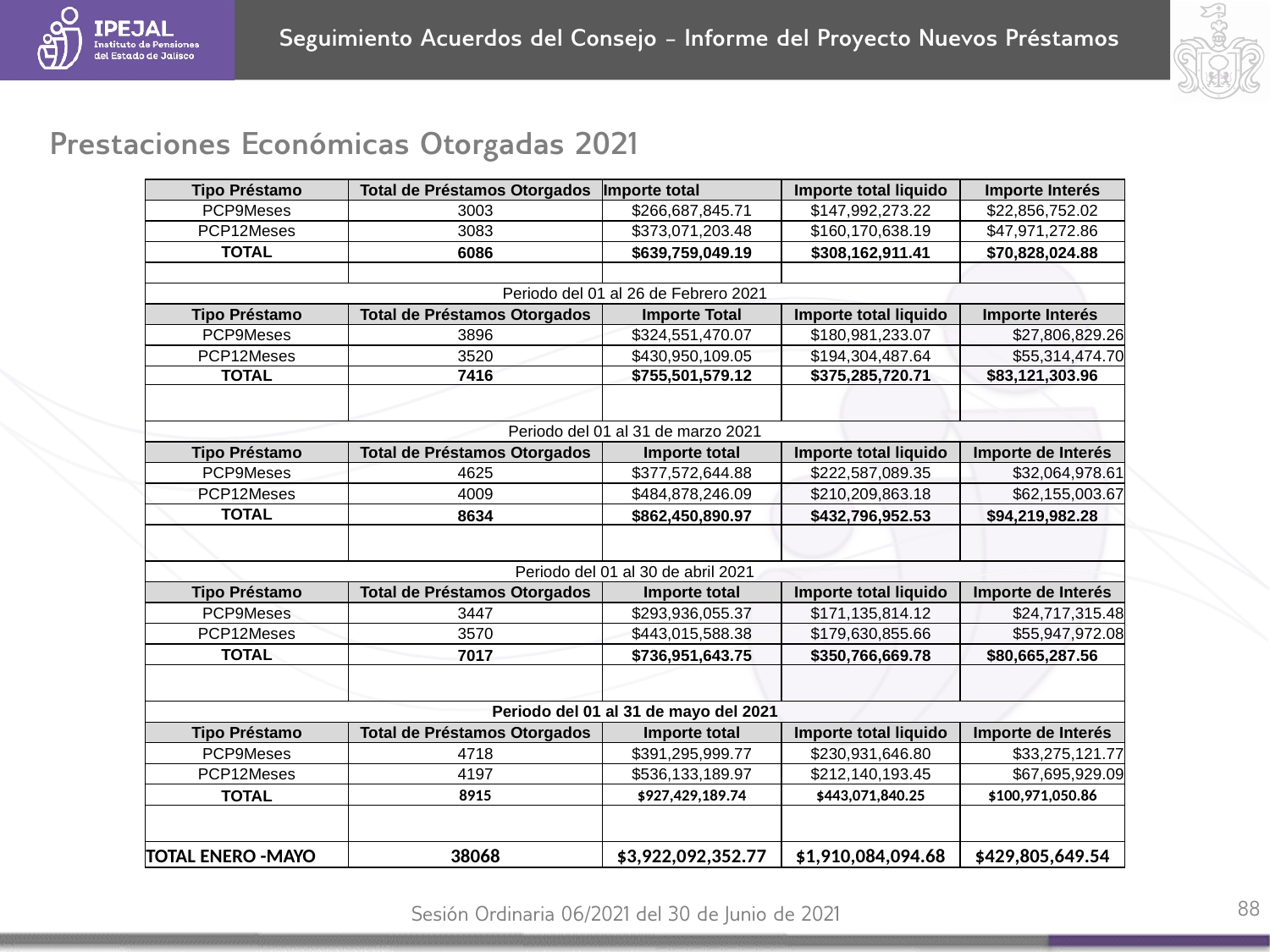

Seguimiento Acuerdos del Consejo – Informe del Proyecto Nuevos Préstamos
Prestaciones Económicas Otorgadas 2021

| Tipo Préstamo | Total de Préstamos Otorgados | Importe total | Importe total liquido | Importe Interés |
| --- | --- | --- | --- | --- |
| PCP9Meses | 3003 | $266,687,845.71 | $147,992,273.22 | $22,856,752.02 |
| PCP12Meses | 3083 | $373,071,203.48 | $160,170,638.19 | $47,971,272.86 |
| TOTAL | 6086 | $639,759,049.19 | $308,162,911.41 | $70,828,024.88 |
|  |  |  |  |  |
| Periodo del 01 al 26 de Febrero 2021 |  |  |  |  |
| Tipo Préstamo | Total de Préstamos Otorgados | Importe Total | Importe total liquido | Importe Interés |
| PCP9Meses | 3896 | $324,551,470.07 | $180,981,233.07 | $27,806,829.26 |
| PCP12Meses | 3520 | $430,950,109.05 | $194,304,487.64 | $55,314,474.70 |
| TOTAL | 7416 | $755,501,579.12 | $375,285,720.71 | $83,121,303.96 |
|  |  |  |  |  |
| Periodo del 01 al 31 de marzo 2021 |  |  |  |  |
| Tipo Préstamo | Total de Préstamos Otorgados | Importe total | Importe total liquido | Importe de Interés |
| PCP9Meses | 4625 | $377,572,644.88 | $222,587,089.35 | $32,064,978.61 |
| PCP12Meses | 4009 | $484,878,246.09 | $210,209,863.18 | $62,155,003.67 |
| TOTAL | 8634 | $862,450,890.97 | $432,796,952.53 | $94,219,982.28 |
|  |  |  |  |  |
| Periodo del 01 al 30 de abril 2021 |  |  |  |  |
| Tipo Préstamo | Total de Préstamos Otorgados | Importe total | Importe total liquido | Importe de Interés |
| PCP9Meses | 3447 | $293,936,055.37 | $171,135,814.12 | $24,717,315.48 |
| PCP12Meses | 3570 | $443,015,588.38 | $179,630,855.66 | $55,947,972.08 |
| TOTAL | 7017 | $736,951,643.75 | $350,766,669.78 | $80,665,287.56 |
|  |  |  |  |  |
| Periodo del 01 al 31 de mayo del 2021 |  |  |  |  |
| Tipo Préstamo | Total de Préstamos Otorgados | Importe total | Importe total liquido | Importe de Interés |
| PCP9Meses | 4718 | $391,295,999.77 | $230,931,646.80 | $33,275,121.77 |
| PCP12Meses | 4197 | $536,133,189.97 | $212,140,193.45 | $67,695,929.09 |
| TOTAL | 8915 | $927,429,189.74 | $443,071,840.25 | $100,971,050.86 |
|  |  |  |  |  |
| TOTAL ENERO -MAYO | 38068 | $3,922,092,352.77 | $1,910,084,094.68 | $429,805,649.54 |
88
Sesión Ordinaria 06/2021 del 30 de Junio de 2021